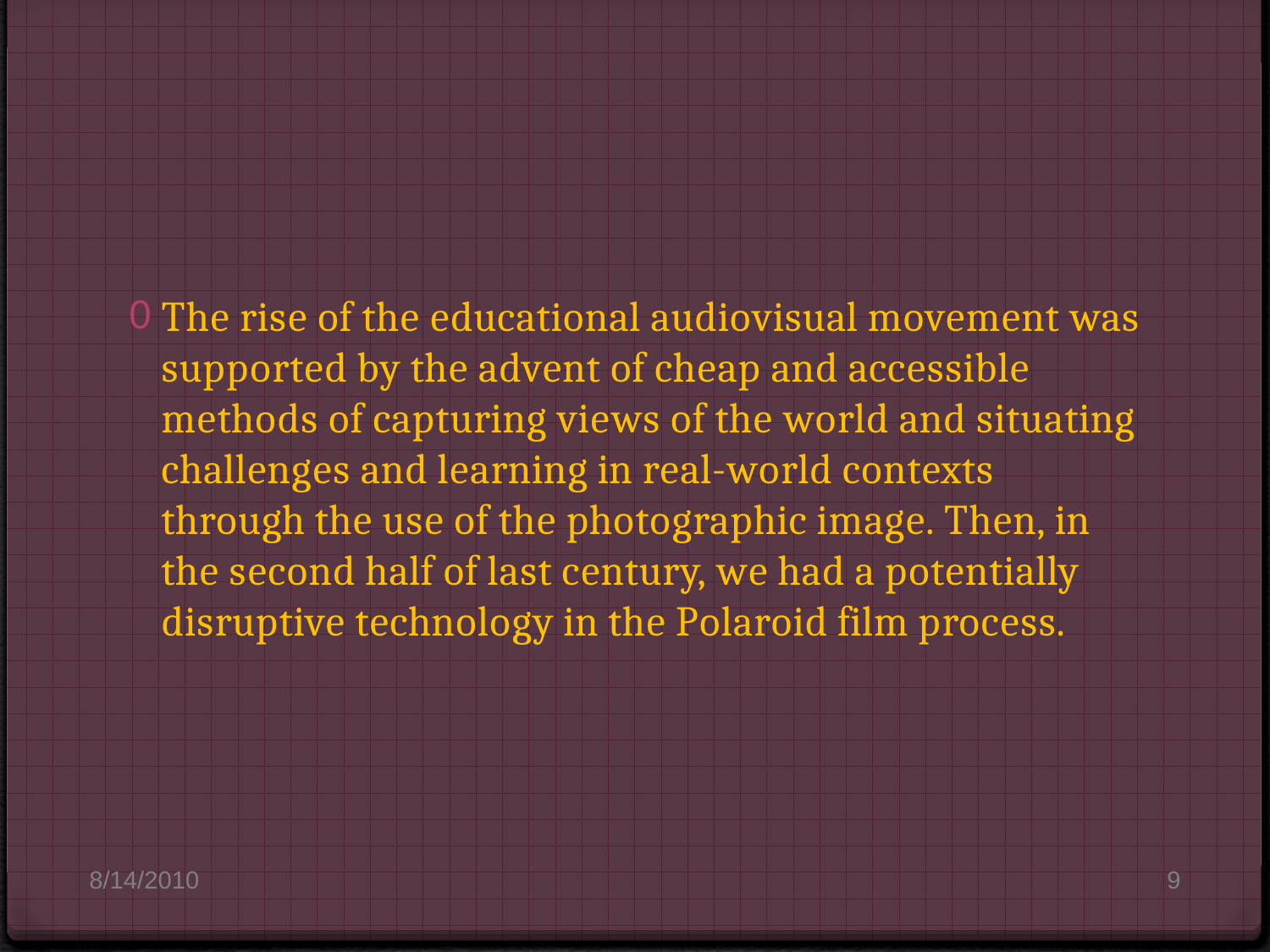

#
The rise of the educational audiovisual movement was supported by the advent of cheap and accessible methods of capturing views of the world and situating challenges and learning in real-world contexts through the use of the photographic image. Then, in the second half of last century, we had a potentially disruptive technology in the Polaroid film process.
8/14/2010

9